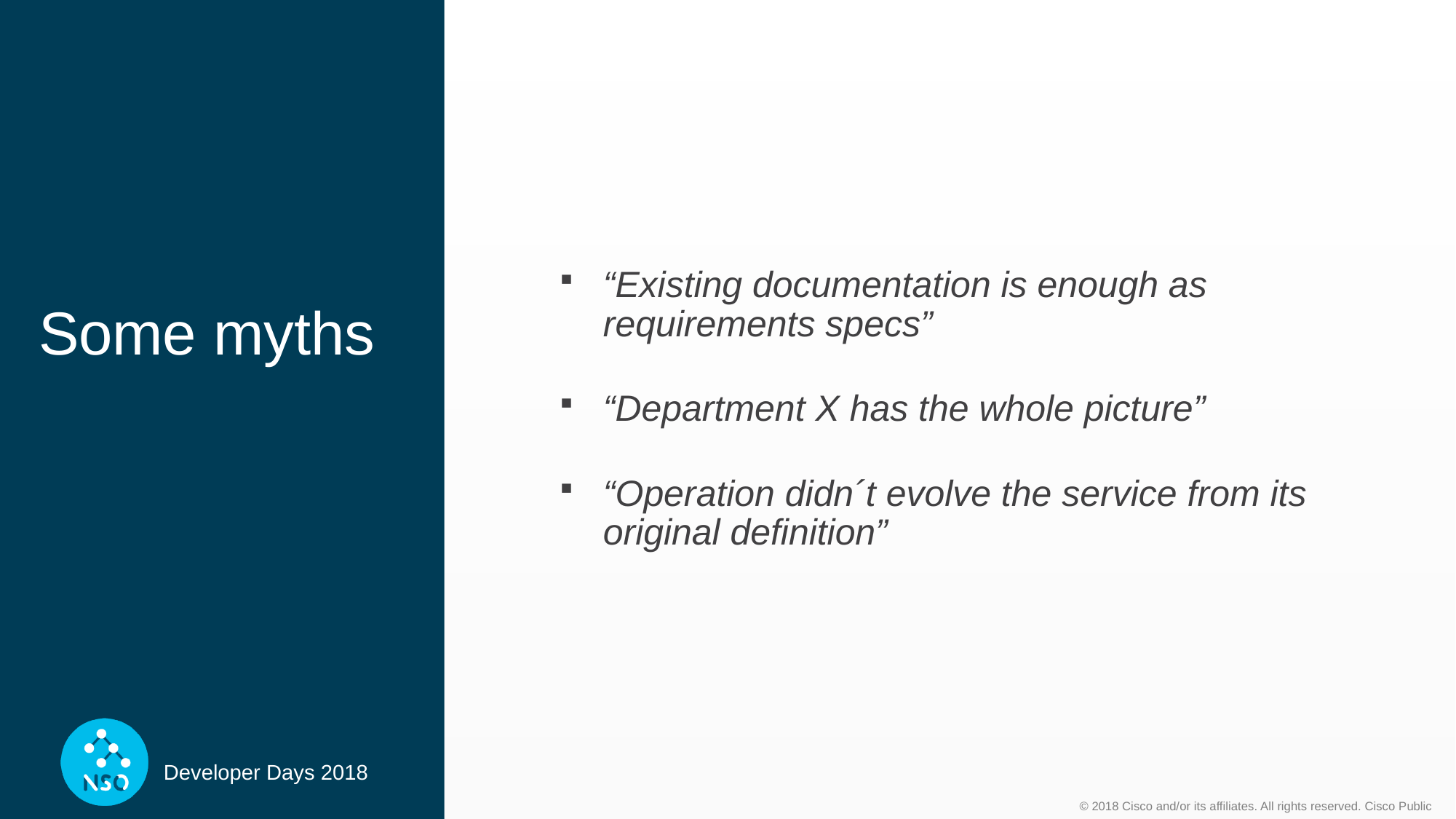

“Existing documentation is enough as requirements specs”
“Department X has the whole picture”
“Operation didn´t evolve the service from its original definition”
# Some myths